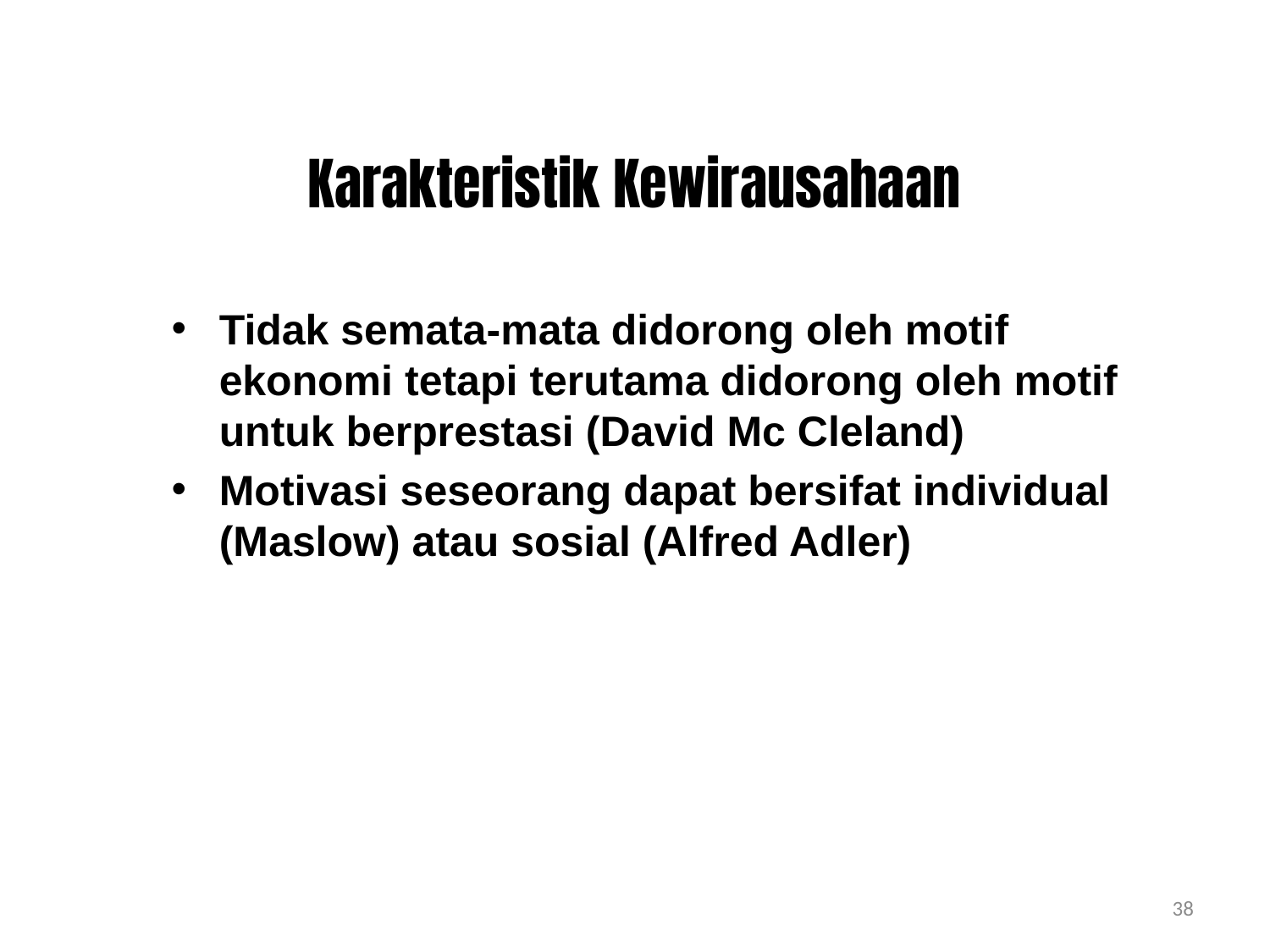

# Karakteristik Kewirausahaan
Tidak semata-mata didorong oleh motif ekonomi tetapi terutama didorong oleh motif untuk berprestasi (David Mc Cleland)
Motivasi seseorang dapat bersifat individual (Maslow) atau sosial (Alfred Adler)
38